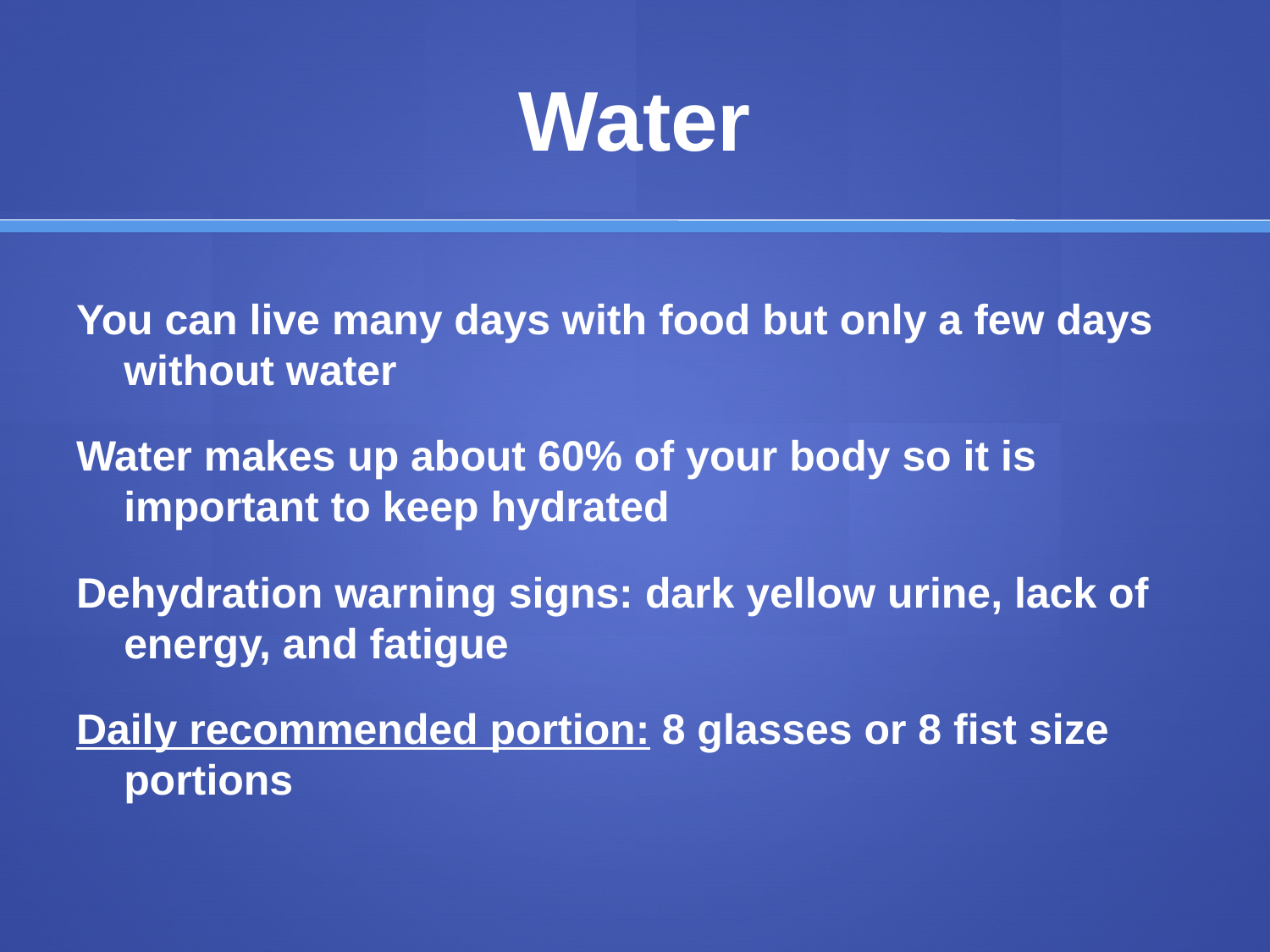

# Water
You can live many days with food but only a few days without water
Water makes up about 60% of your body so it is important to keep hydrated
Dehydration warning signs: dark yellow urine, lack of energy, and fatigue
Daily recommended portion: 8 glasses or 8 fist size portions